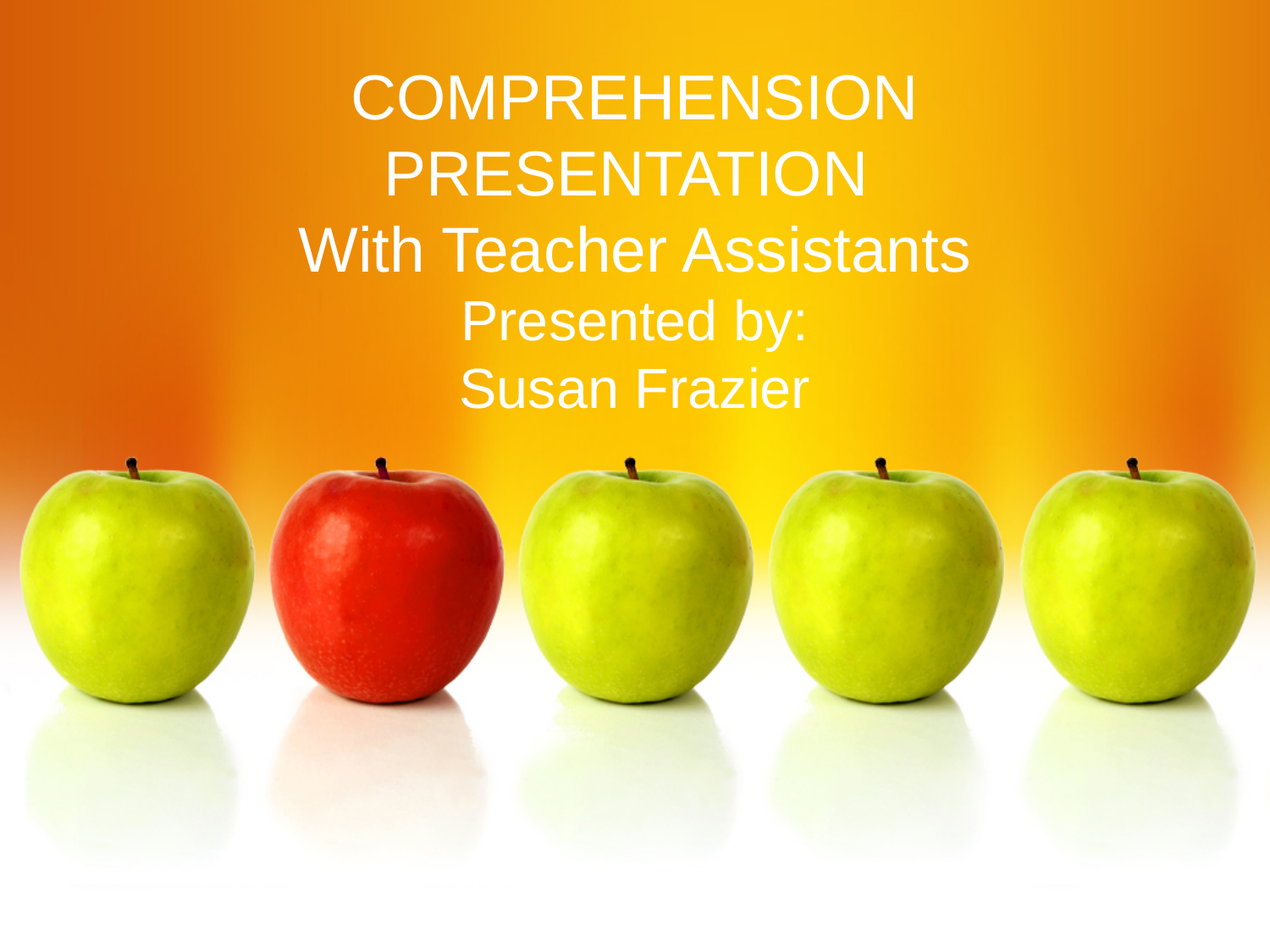

# COMPREHENSION PRESENTATION With Teacher Assistants Presented by: Susan Frazier